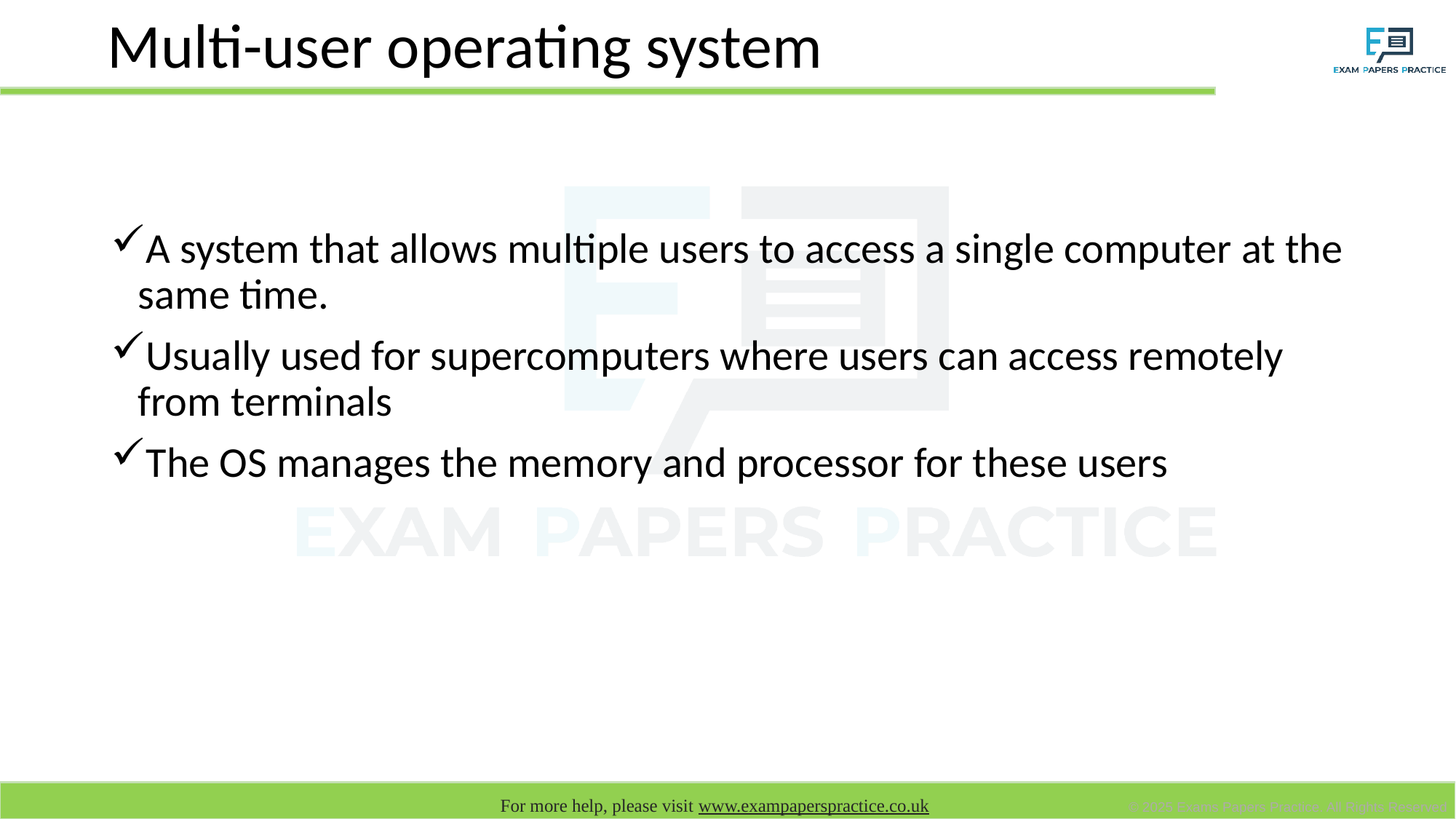

# Multi-user operating system
A system that allows multiple users to access a single computer at the same time.
Usually used for supercomputers where users can access remotely from terminals
The OS manages the memory and processor for these users